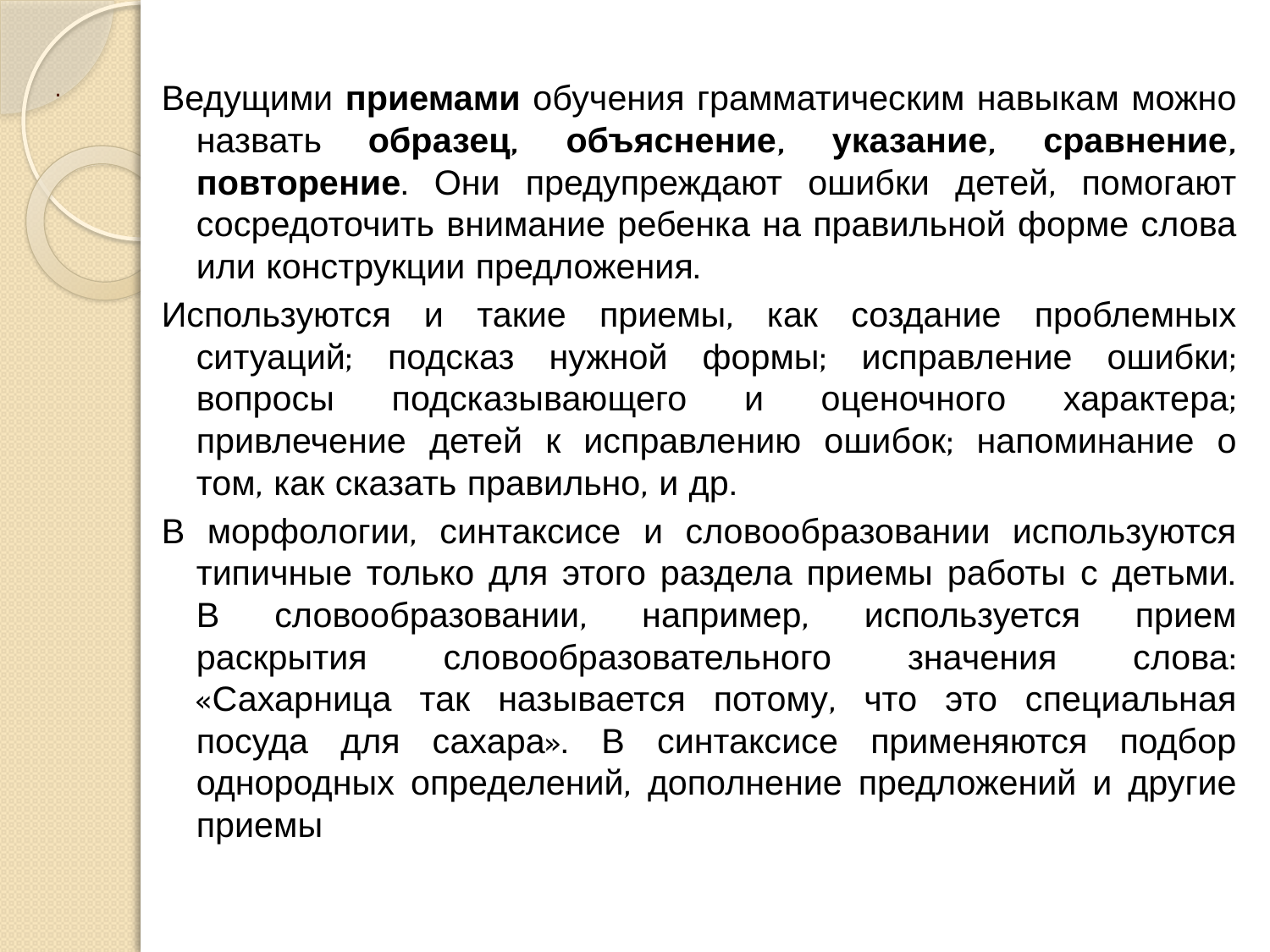

# .
Ведущими приемами обучения грамматическим навыкам можно назвать образец, объяснение, указание, сравнение, повторение. Они предупреждают ошибки детей, помогают сосредоточить внимание ребенка на правильной форме слова или конструкции предложения.
Используются и такие приемы, как создание проблемных ситуаций; подсказ нужной формы; исправление ошибки; вопросы подсказывающего и оценочного характера; привлечение детей к исправлению ошибок; напоминание о том, как сказать правильно, и др.
В морфологии, синтаксисе и словообразовании используются типичные только для этого раздела приемы работы с детьми. В словообразовании, например, используется прием раскрытия словообразовательного значения слова: «Сахарница так называется потому, что это специальная посуда для сахара». В синтаксисе применяются подбор однородных определений, дополнение предложений и другие приемы